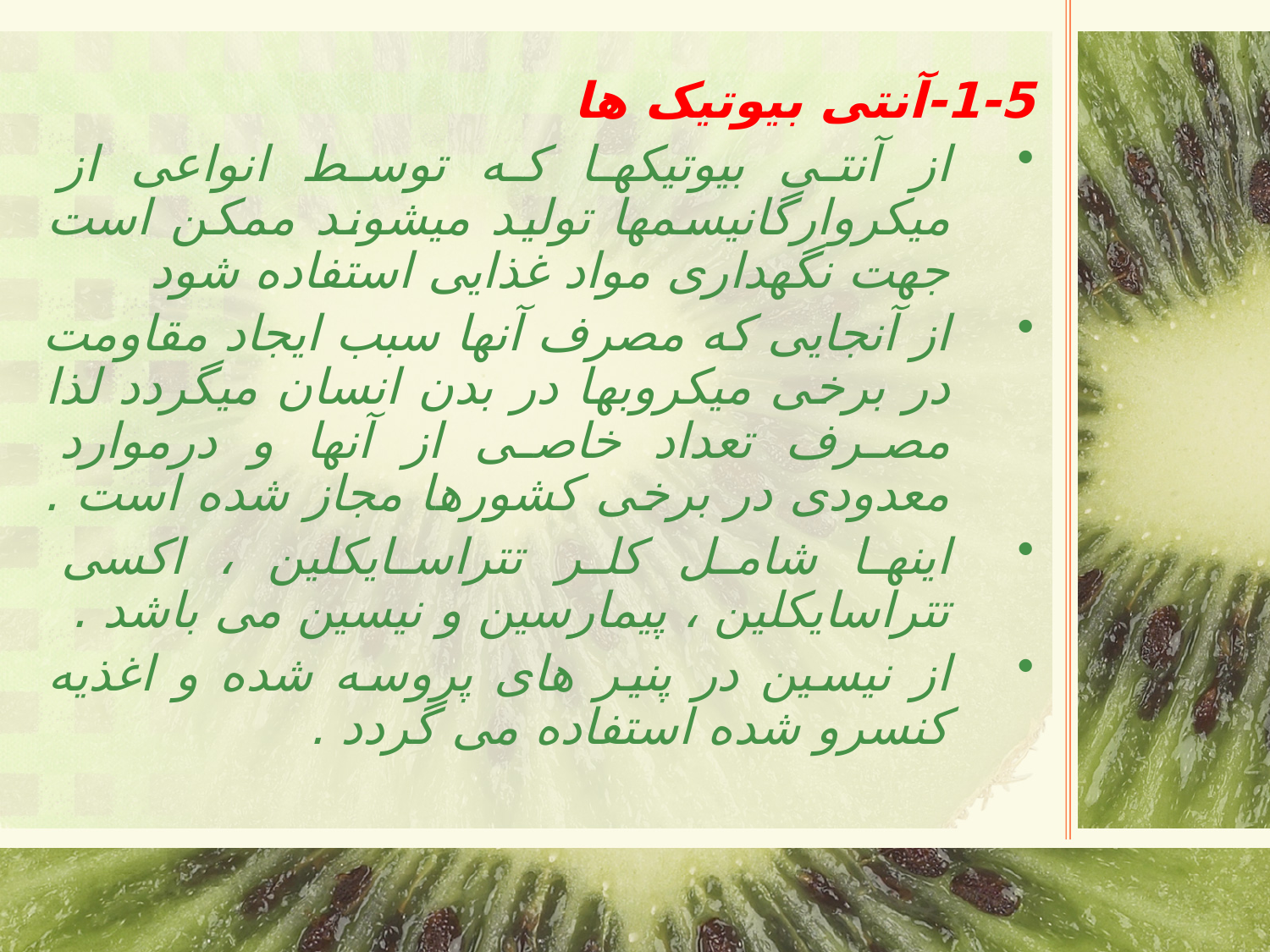

#
1-5-آنتی بیوتیک ها
از آنتی بیوتیکها که توسط انواعی از میکروارگانیسمها تولید میشوند ممکن است جهت نگهداری مواد غذایی استفاده شود
از آنجایی که مصرف آنها سبب ایجاد مقاومت در برخی میکروبها در بدن انسان میگردد لذا مصرف تعداد خاصی از آنها و درموارد معدودی در برخی کشورها مجاز شده است .
اینها شامل کلر تتراسایکلین ، اکسی تتراسایکلین ، پیمارسین و نیسین می باشد .
از نیسین در پنیر های پروسه شده و اغذیه کنسرو شده استفاده می گردد .